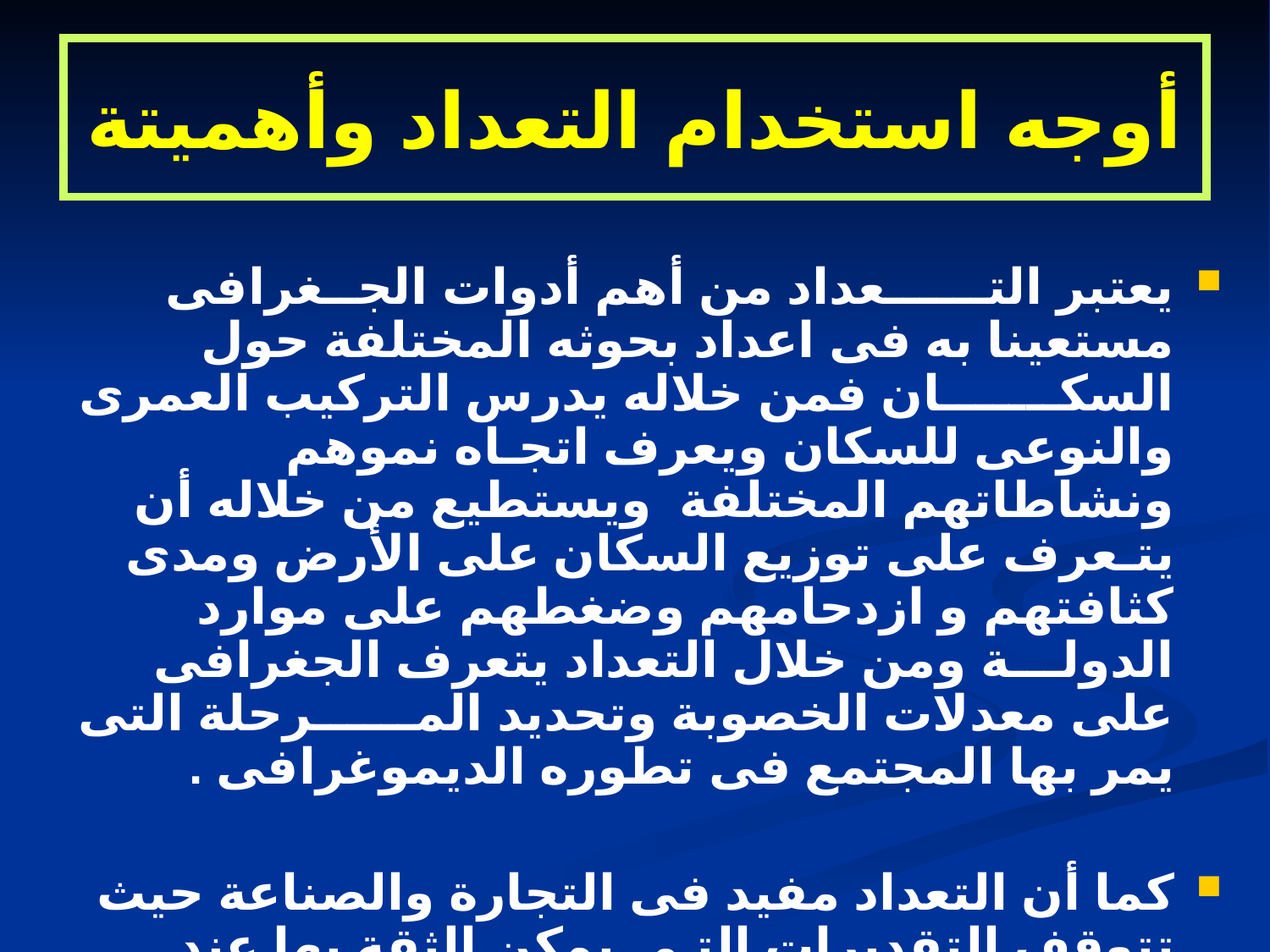

# أوجه استخدام التعداد وأهميتة

يعتبر التــــــعداد من أهم أدوات الجــغرافى مستعينا به فى اعداد بحوثه المختلفة حول السكـــــــان فمن خلاله يدرس التركيب العمرى والنوعى للسكان ويعرف اتجـاه نموهم ونشاطاتهم المختلفة  ويستطيع من خلاله أن يتـعرف على توزيع السكان على الأرض ومدى كثافتهم و ازدحامهم وضغطهم على موارد الدولـــة ومن خلال التعداد يتعرف الجغرافى على معدلات الخصوبة وتحديد المــــــرحلة التى يمر بها المجتمع فى تطوره الديموغرافى .

كما أن التعداد مفيد فى التجارة والصناعة حيث تتوقف التقديرات التـى يمكن الثقة بها عند طلب المستهلكين على السلع والخدمات التى تتزايد باستمرار .